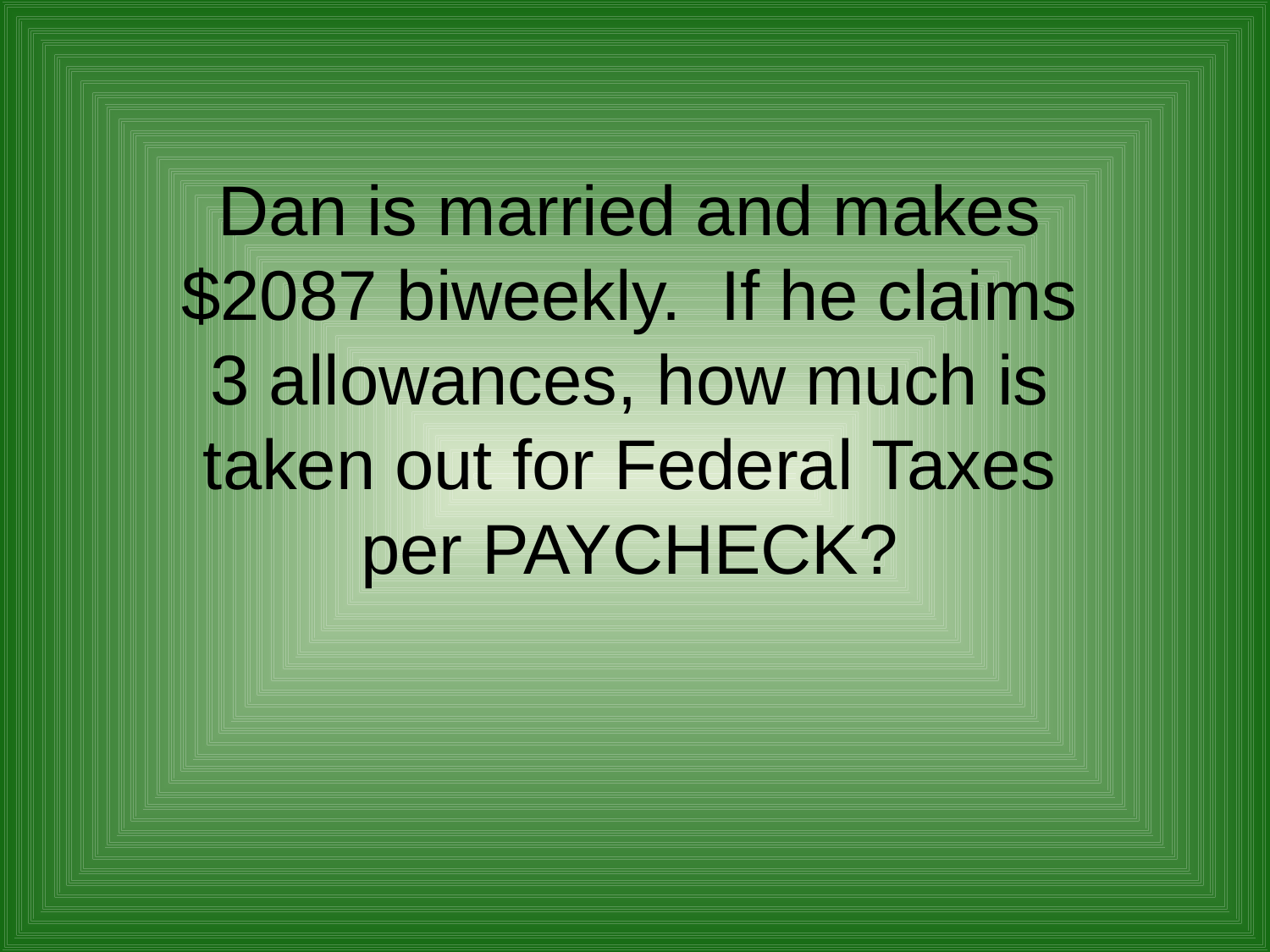

Dan is married and makes $2087 biweekly.  If he claims 3 allowances, how much is taken out for Federal Taxes per PAYCHECK?